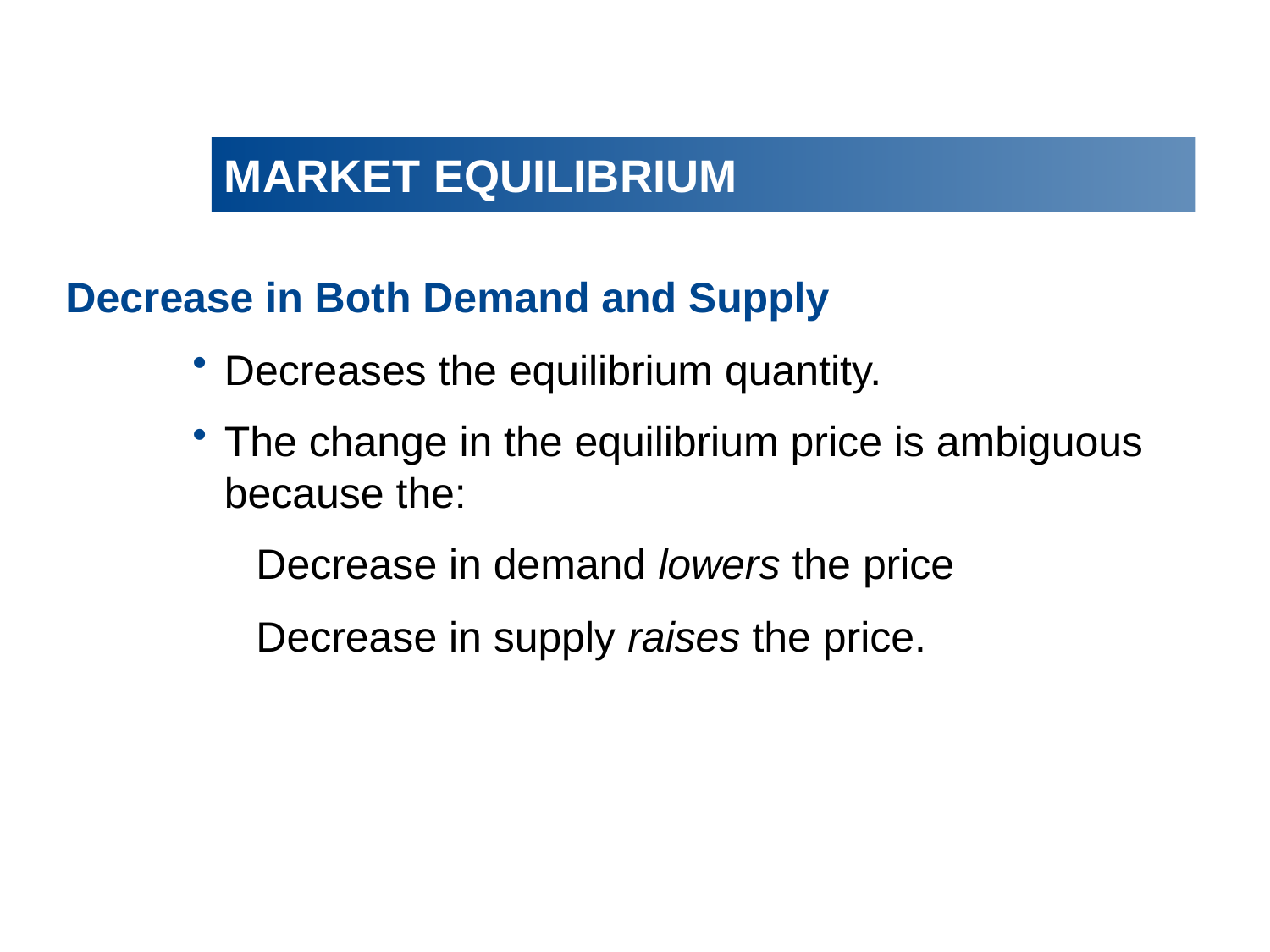

# MARKET EQUILIBRIUM
Decrease in Both Demand and Supply
Decreases the equilibrium quantity.
The change in the equilibrium price is ambiguous because the:
Decrease in demand lowers the price
Decrease in supply raises the price.